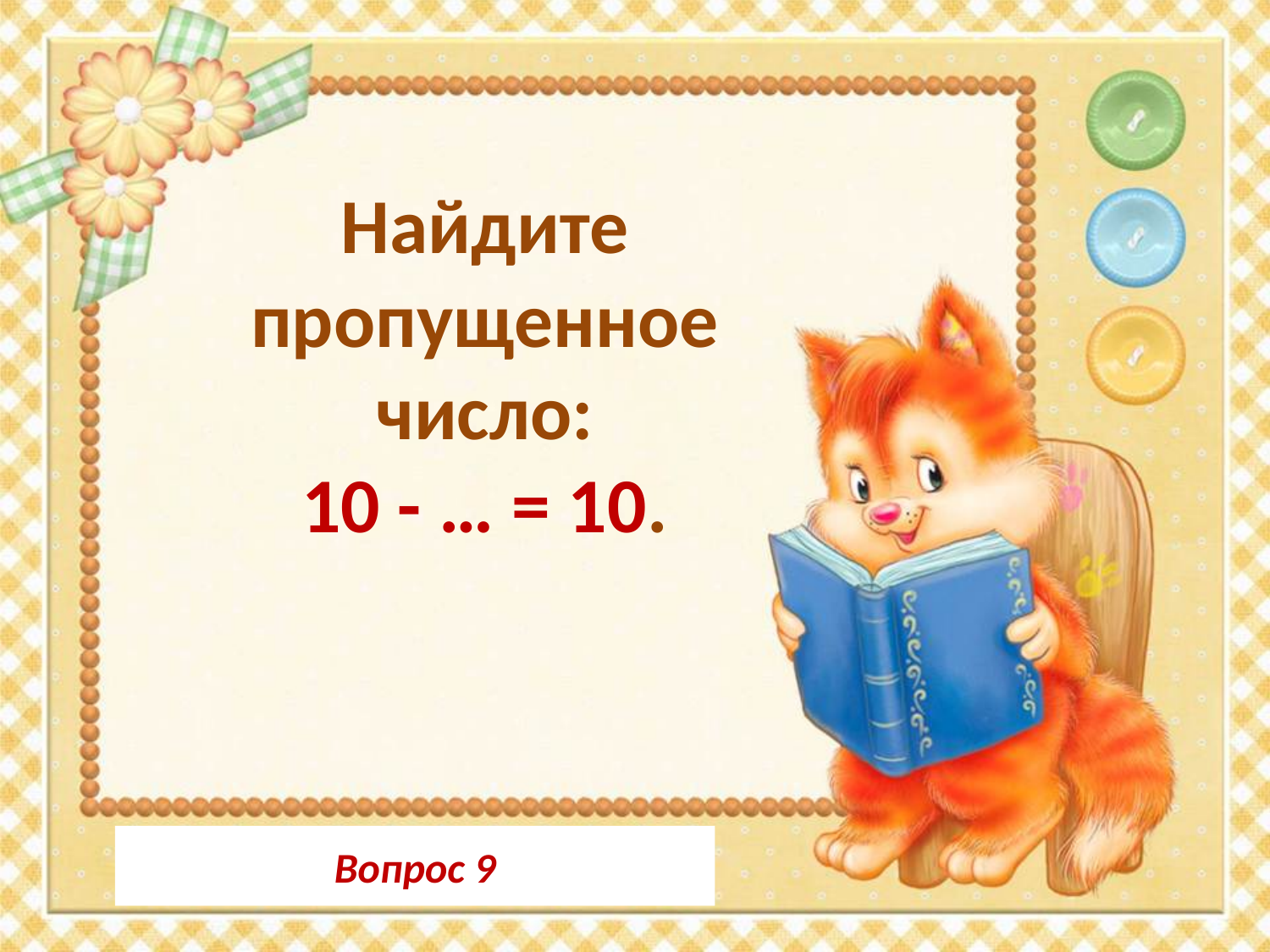

Найдите пропущенное число:
10 - … = 10.
Вопрос 9